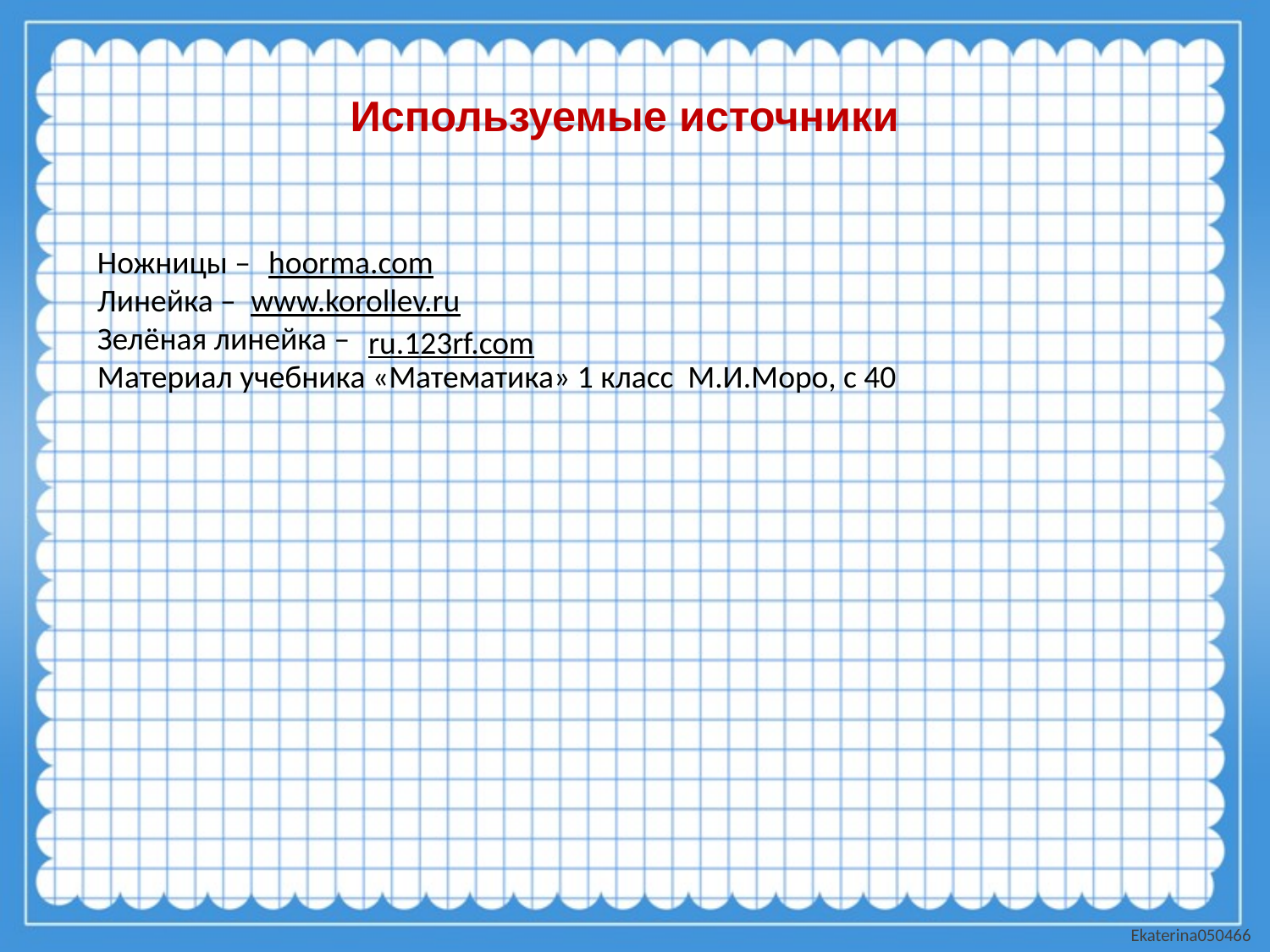

Используемые источники
Ножницы –
Линейка –  www.korollev.ru
Зелёная линейка –
Материал учебника «Математика» 1 класс  М.И.Моро, с 40
hoorma.com
ru.123rf.com